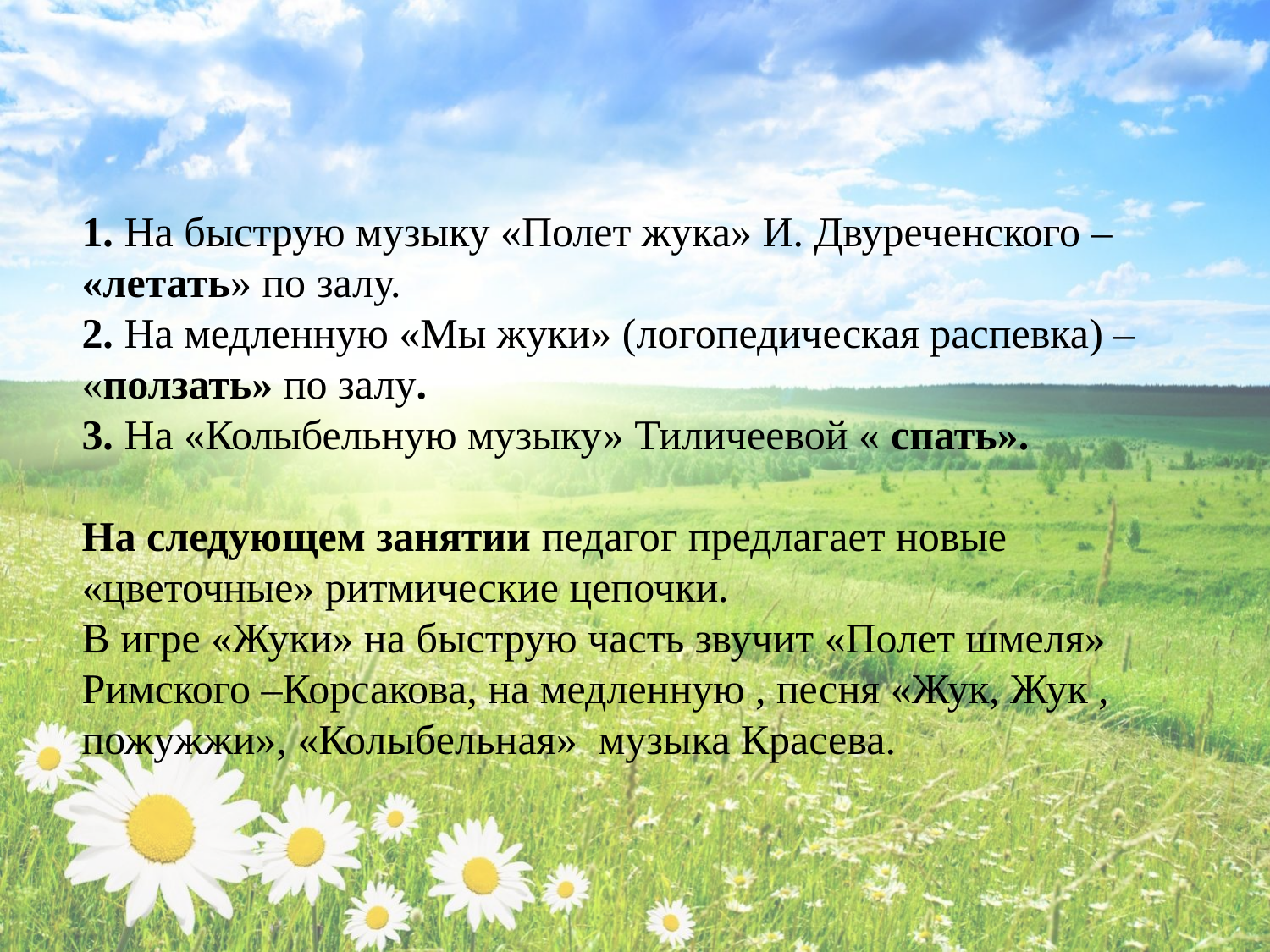

1. На быструю музыку «Полет жука» И. Двуреченского – «летать» по залу.
2. На медленную «Мы жуки» (логопедическая распевка) – «ползать» по залу.
3. На «Колыбельную музыку» Тиличеевой « спать».
На следующем занятии педагог предлагает новые «цветочные» ритмические цепочки.
В игре «Жуки» на быструю часть звучит «Полет шмеля» Римского –Корсакова, на медленную , песня «Жук, Жук , пожужжи», «Колыбельная»  музыка Красева.